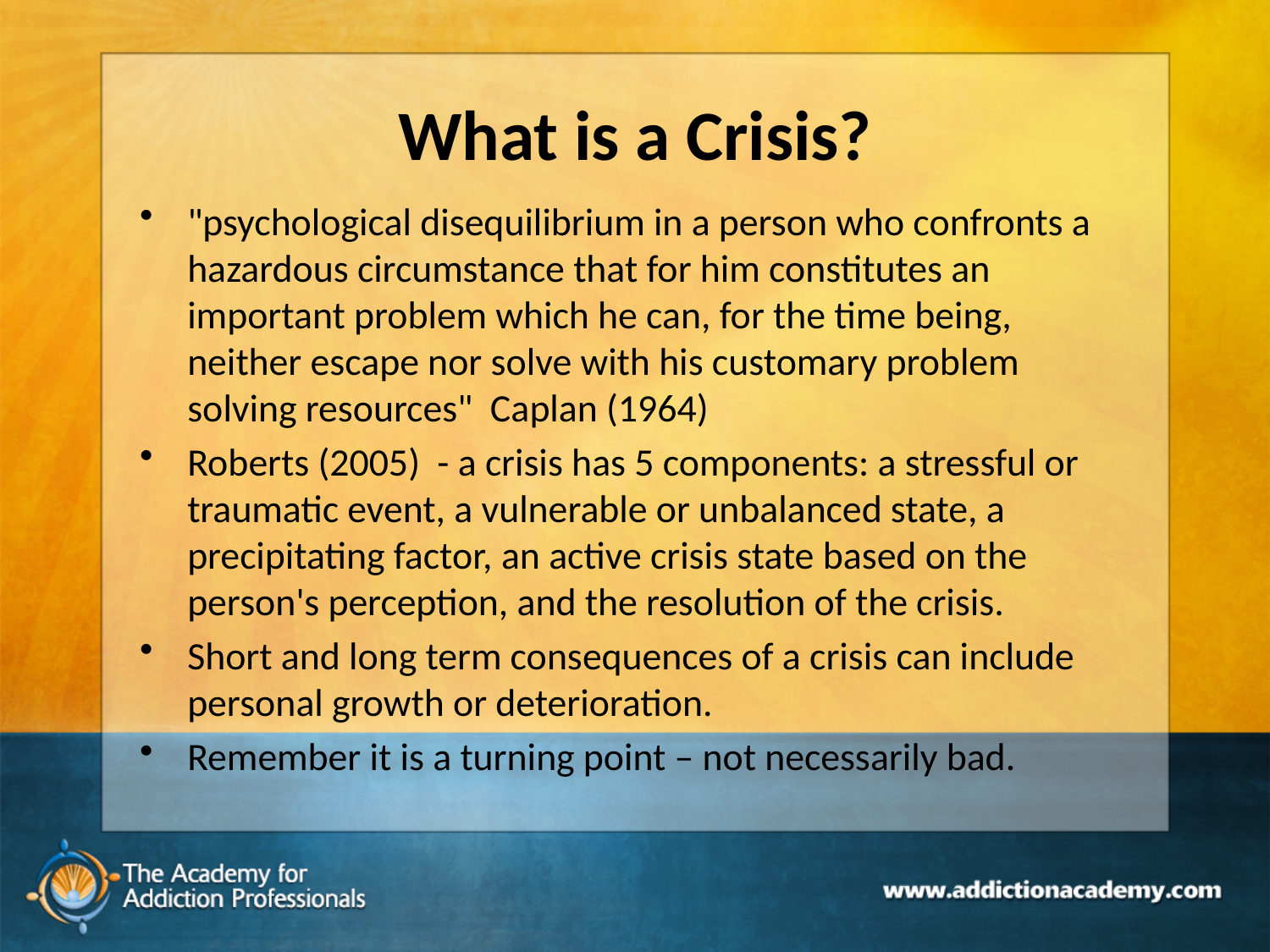

# What is a Crisis?
"psychological disequilibrium in a person who confronts a hazardous circumstance that for him constitutes an important problem which he can, for the time being, neither escape nor solve with his customary problem solving resources"  Caplan (1964)
Roberts (2005)  - a crisis has 5 components: a stressful or traumatic event, a vulnerable or unbalanced state, a precipitating factor, an active crisis state based on the person's perception, and the resolution of the crisis.
Short and long term consequences of a crisis can include personal growth or deterioration.
Remember it is a turning point – not necessarily bad.